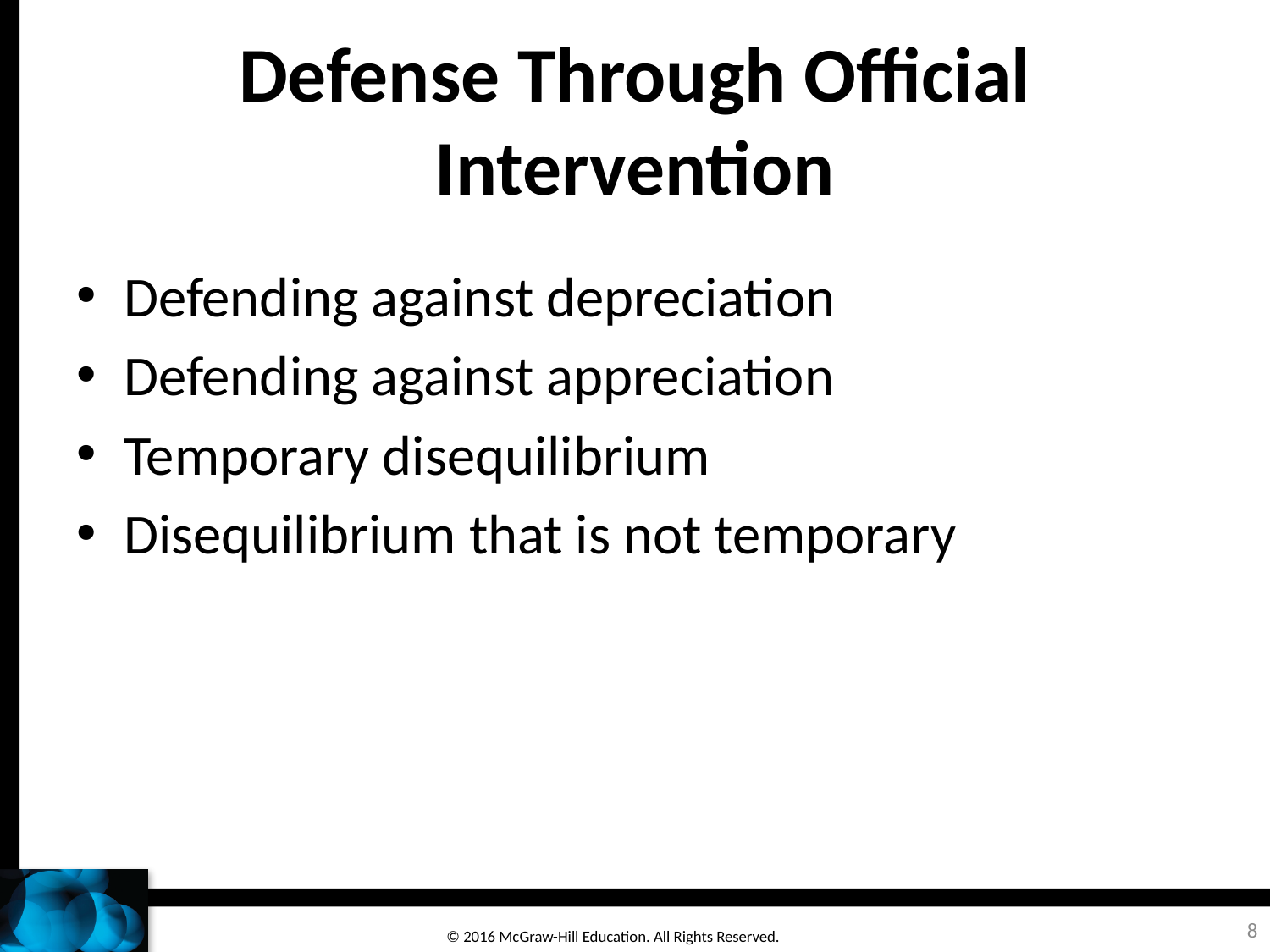

# Defense Through Official Intervention
Defending against depreciation
Defending against appreciation
Temporary disequilibrium
Disequilibrium that is not temporary

8
© 2016 McGraw-Hill Education. All Rights Reserved.